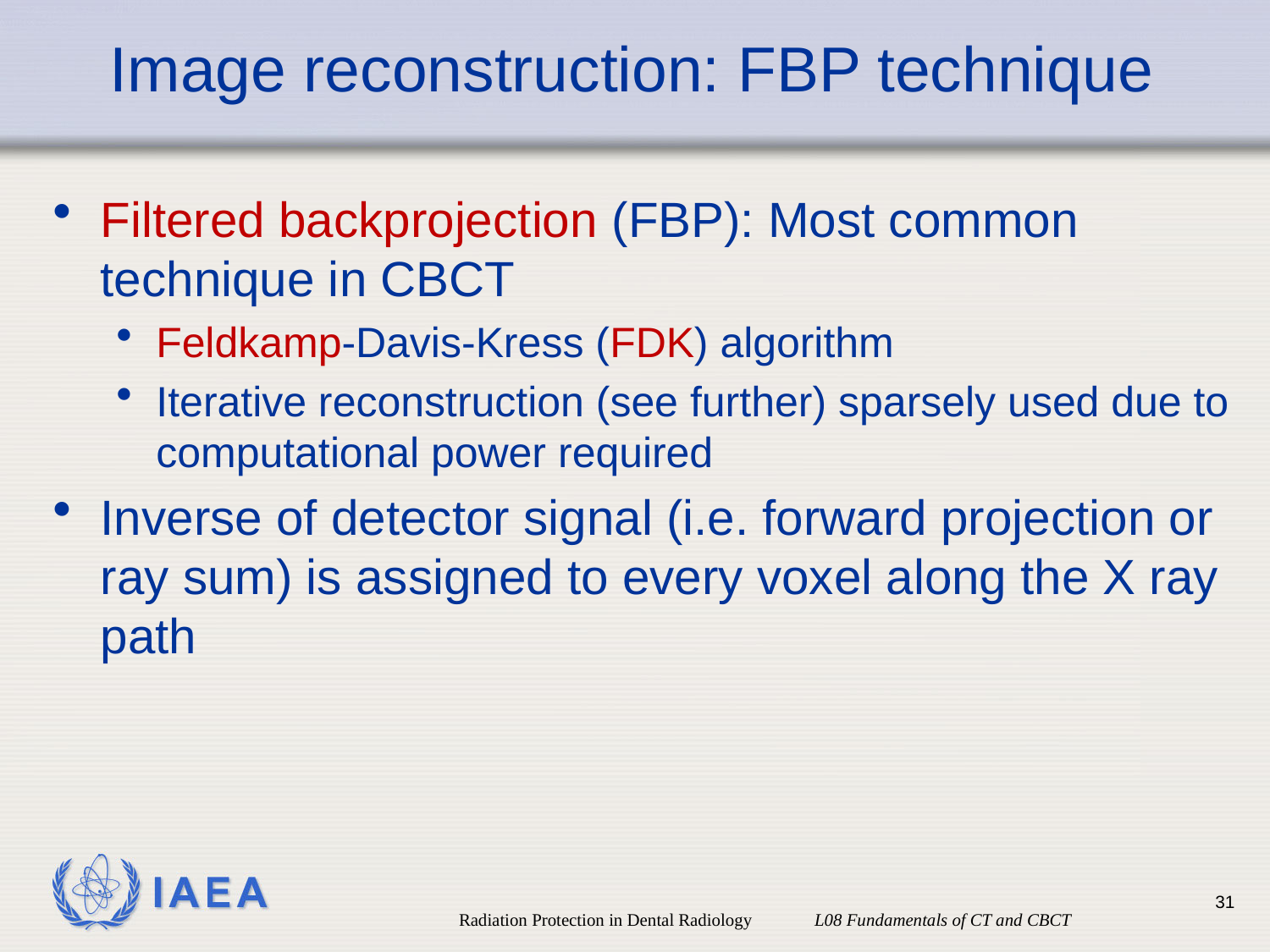

# Image reconstruction: FBP technique
Filtered backprojection (FBP): Most common technique in CBCT
Feldkamp-Davis-Kress (FDK) algorithm
Iterative reconstruction (see further) sparsely used due to computational power required
Inverse of detector signal (i.e. forward projection or ray sum) is assigned to every voxel along the X ray path

31
Radiation Protection in Dental Radiology              L08 Fundamentals of CT and CBCT